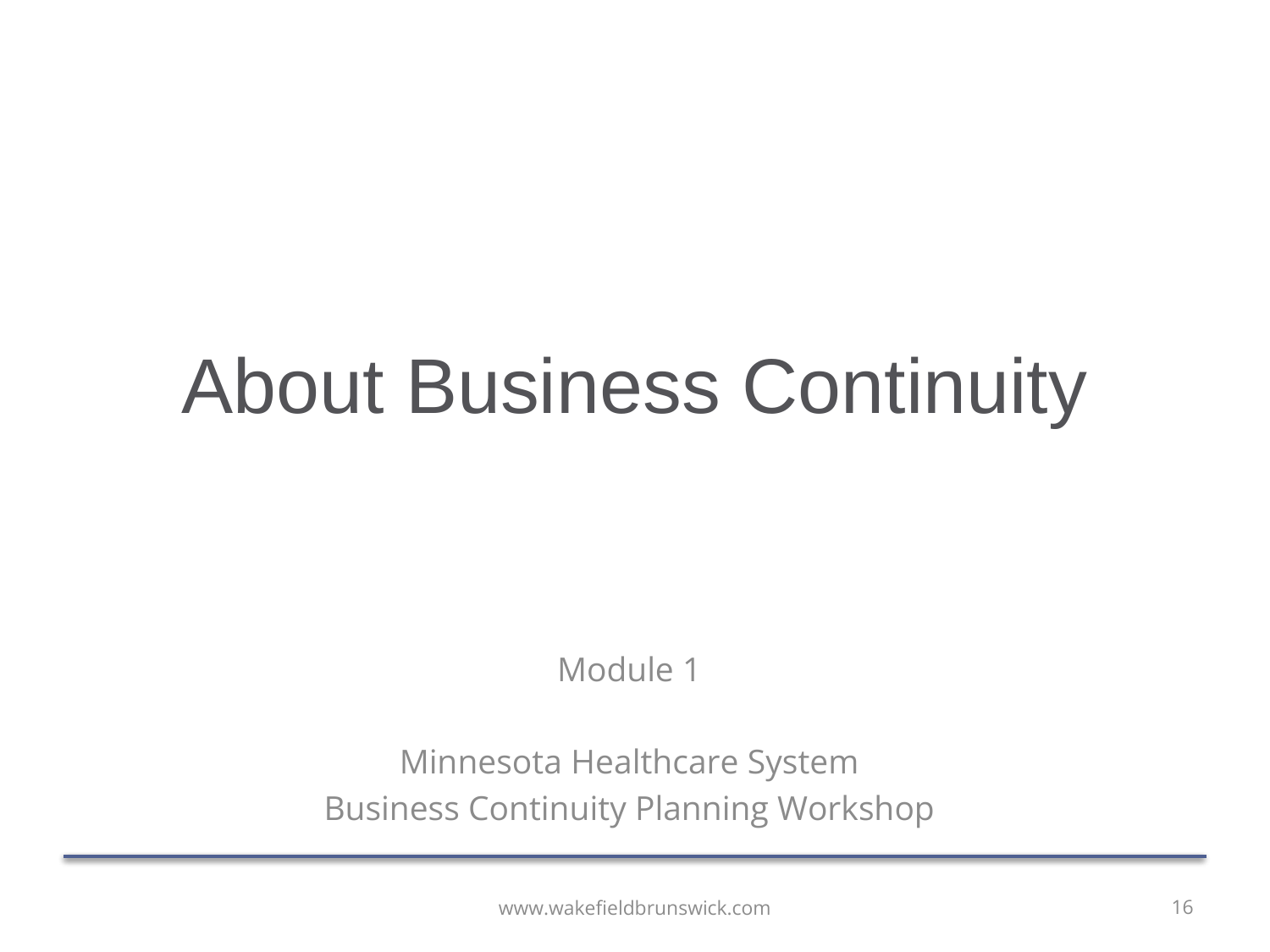

# About Business Continuity
Module 1

Minnesota Healthcare System
Business Continuity Planning Workshop
www.wakefieldbrunswick.com
16